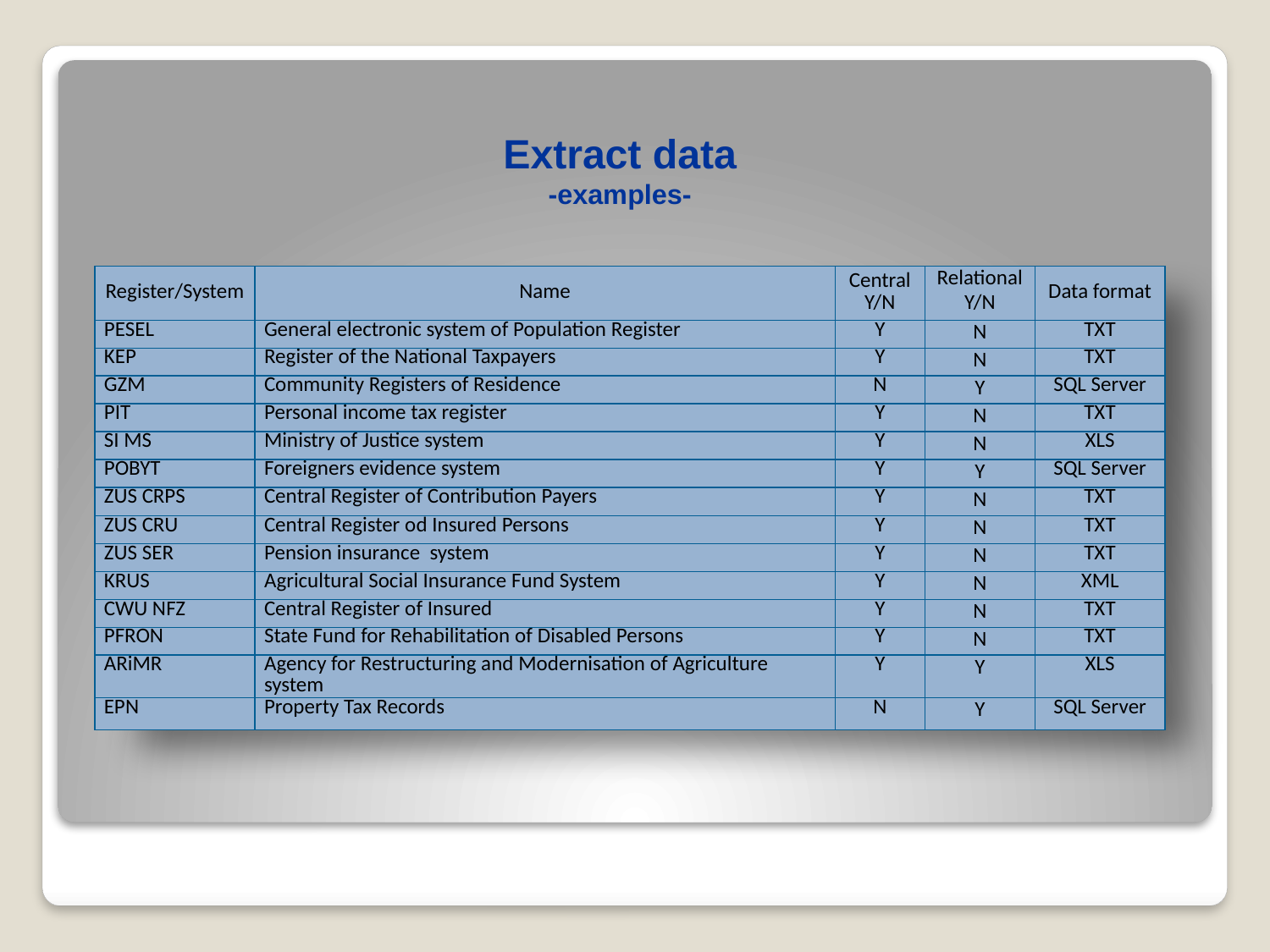

# Extract data -examples-

| Register/System | Name | Central Y/N | Relational Y/N | Data format |
| --- | --- | --- | --- | --- |
| PESEL | General electronic system of Population Register | Y | N | TXT |
| KEP | Register of the National Taxpayers | Y | N | TXT |
| GZM | Community Registers of Residence | N | Y | SQL Server |
| PIT | Personal income tax register | Y | N | TXT |
| SI MS | Ministry of Justice system | Y | N | XLS |
| POBYT | Foreigners evidence system | Y | Y | SQL Server |
| ZUS CRPS | Central Register of Contribution Payers | Y | N | TXT |
| ZUS CRU | Central Register od Insured Persons | Y | N | TXT |
| ZUS SER | Pension insurance system | Y | N | TXT |
| KRUS | Agricultural Social Insurance Fund System | Y | N | XML |
| CWU NFZ | Central Register of Insured | Y | N | TXT |
| PFRON | State Fund for Rehabilitation of Disabled Persons | Y | N | TXT |
| ARiMR | Agency for Restructuring and Modernisation of Agriculture system | Y | Y | XLS |
| EPN | Property Tax Records | N | Y | SQL Server |